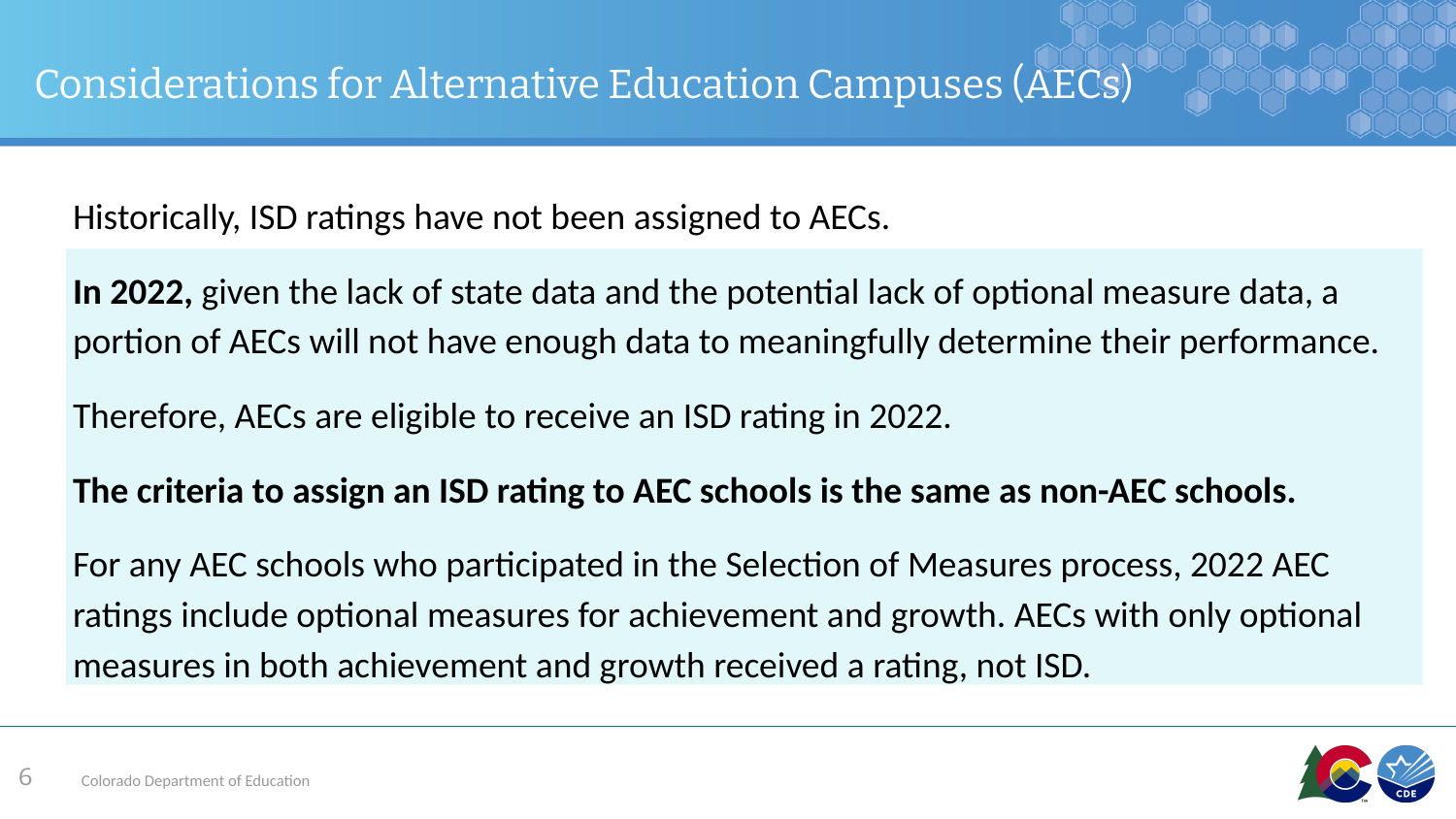

# Considerations for Alternative Education Campuses (AECs)
Historically, ISD ratings have not been assigned to AECs.
In 2022, given the lack of state data and the potential lack of optional measure data, a portion of AECs will not have enough data to meaningfully determine their performance.
Therefore, AECs are eligible to receive an ISD rating in 2022.
The criteria to assign an ISD rating to AEC schools is the same as non-AEC schools.
For any AEC schools who participated in the Selection of Measures process, 2022 AEC ratings include optional measures for achievement and growth. AECs with only optional measures in both achievement and growth received a rating, not ISD.

6